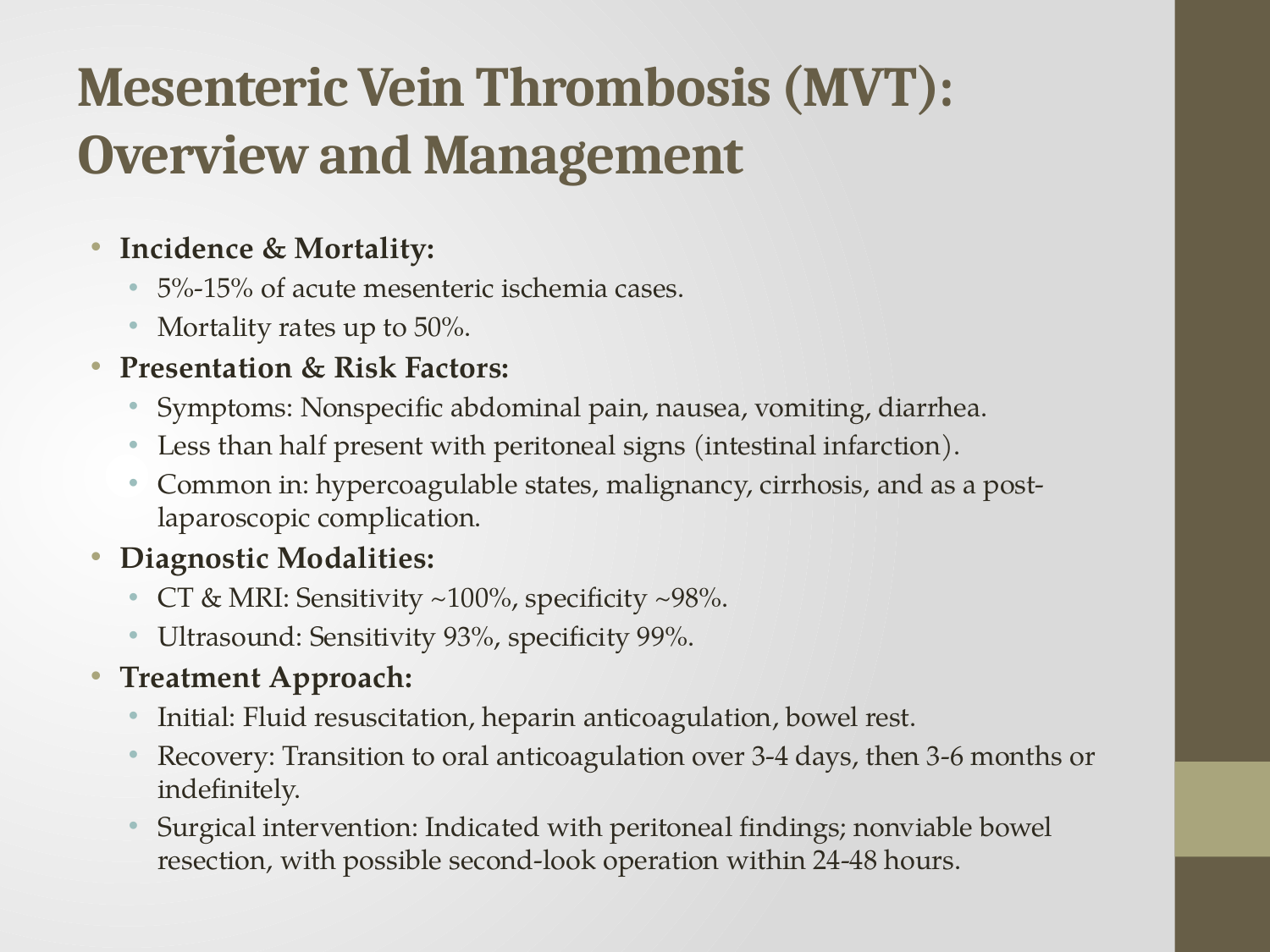

# Mesenteric Vein Thrombosis (MVT): Overview and Management
Incidence & Mortality:
5%-15% of acute mesenteric ischemia cases.
Mortality rates up to 50%.
Presentation & Risk Factors:
Symptoms: Nonspecific abdominal pain, nausea, vomiting, diarrhea.
Less than half present with peritoneal signs (intestinal infarction).
Common in: hypercoagulable states, malignancy, cirrhosis, and as a post-laparoscopic complication.
Diagnostic Modalities:
CT & MRI: Sensitivity ~100%, specificity ~98%.
Ultrasound: Sensitivity 93%, specificity 99%.
Treatment Approach:
Initial: Fluid resuscitation, heparin anticoagulation, bowel rest.
Recovery: Transition to oral anticoagulation over 3-4 days, then 3-6 months or indefinitely.
Surgical intervention: Indicated with peritoneal findings; nonviable bowel resection, with possible second-look operation within 24-48 hours.